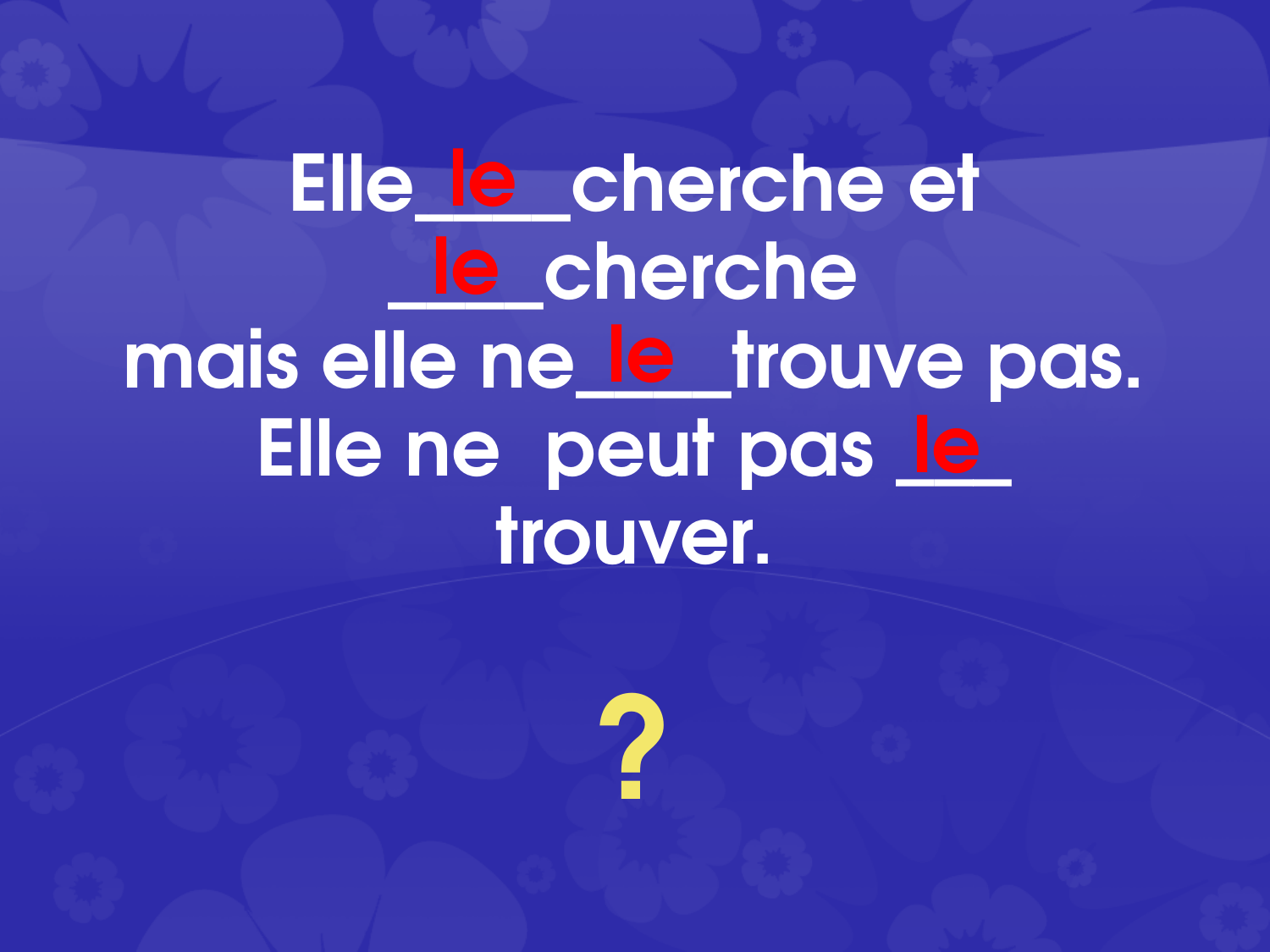

# Elle____cherche et ____cherche mais elle ne____trouve pas. Elle ne  peut pas ___ trouver. ?
le
le
le
le